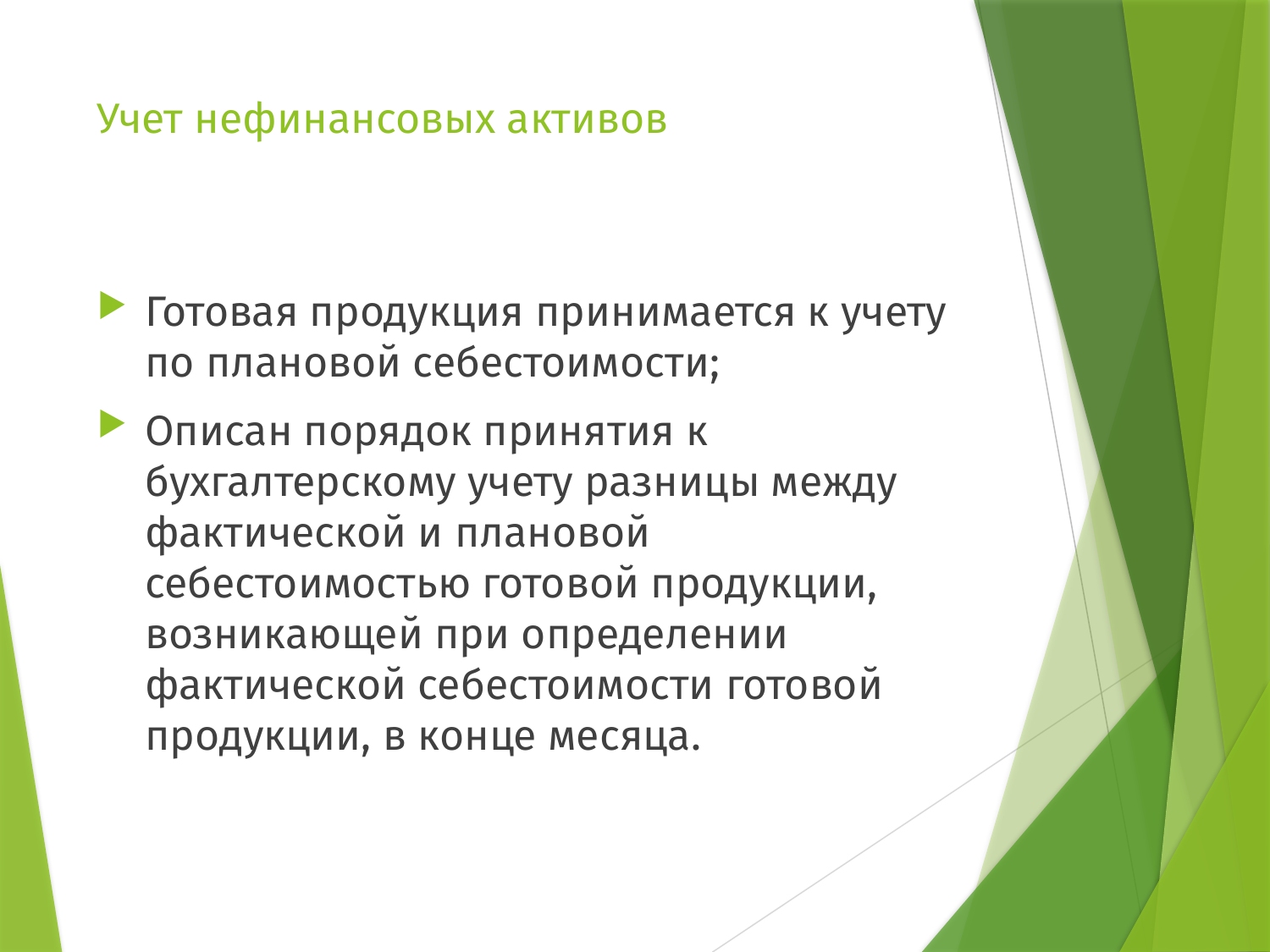

# Учет нефинансовых активов

Готовая продукция принимается к учету по плановой себестоимости;
Описан порядок принятия к бухгалтерскому учету разницы между фактической и плановой себестоимостью готовой продукции, возникающей при определении фактической себестоимости готовой продукции, в конце месяца.